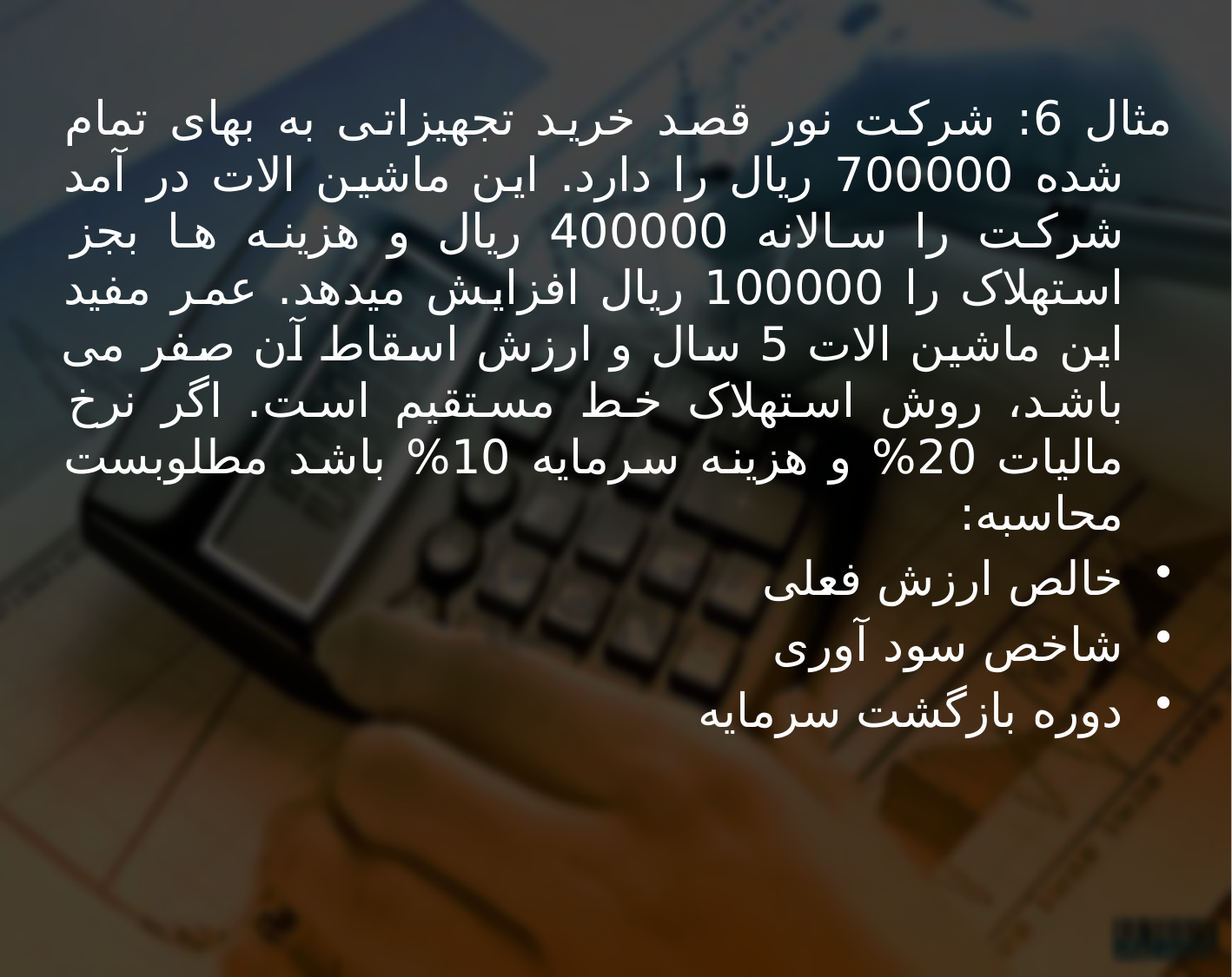

مثال 6: شرکت نور قصد خرید تجهیزاتی به بهای تمام شده 700000 ریال را دارد. این ماشین الات در آمد شرکت را سالانه 400000 ریال و هزینه ها بجز استهلاک را 100000 ریال افزایش میدهد. عمر مفید این ماشین الات 5 سال و ارزش اسقاط آن صفر می باشد، روش استهلاک خط مستقیم است. اگر نرخ مالیات 20% و هزینه سرمایه 10% باشد مطلوبست محاسبه:
خالص ارزش فعلی
شاخص سود آوری
دوره بازگشت سرمایه